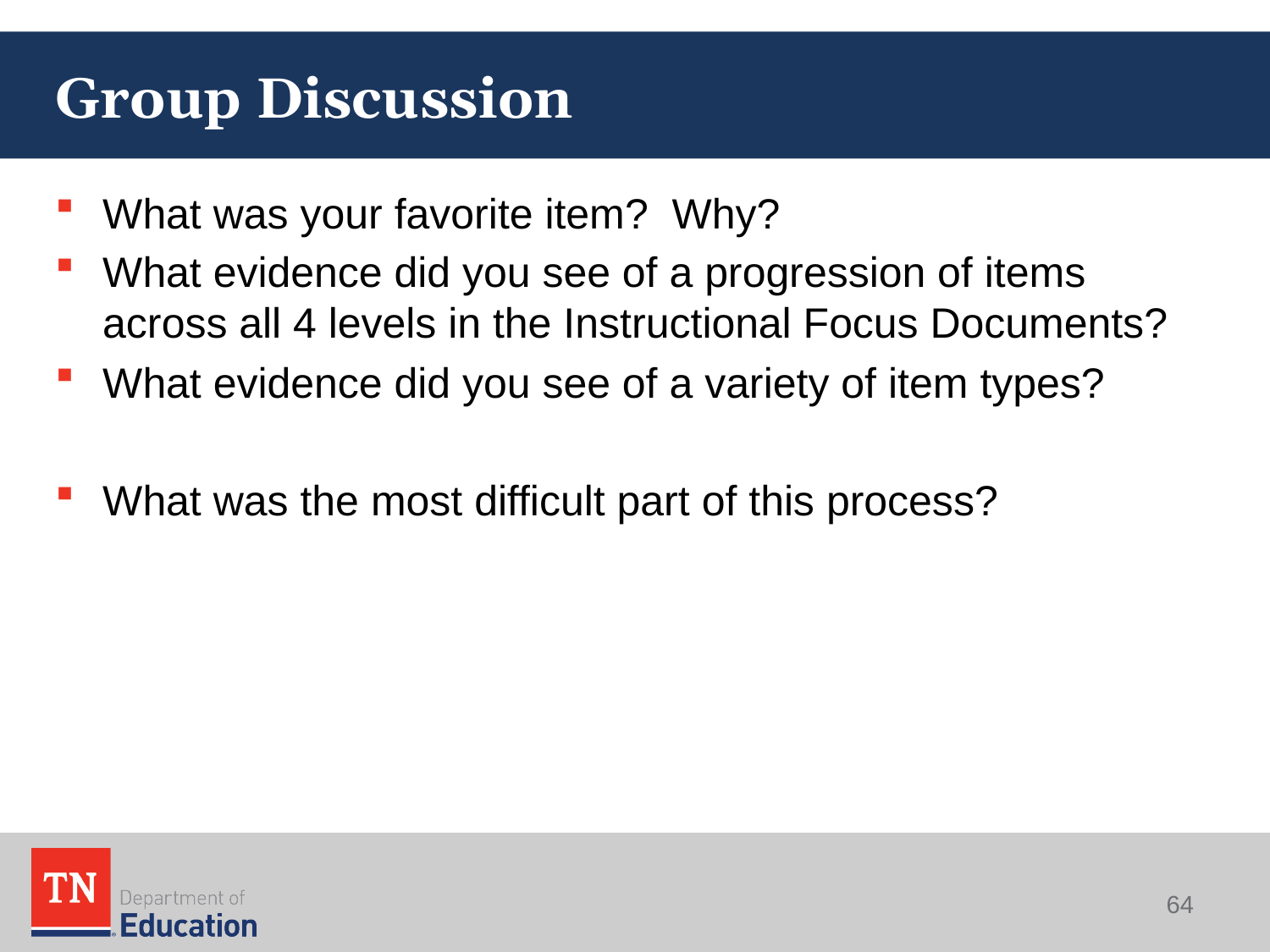

# Group Discussion
What was your favorite item?  Why?
What evidence did you see of a progression of items across all 4 levels in the Instructional Focus Documents?
What evidence did you see of a variety of item types?

What was the most difficult part of this process?
64